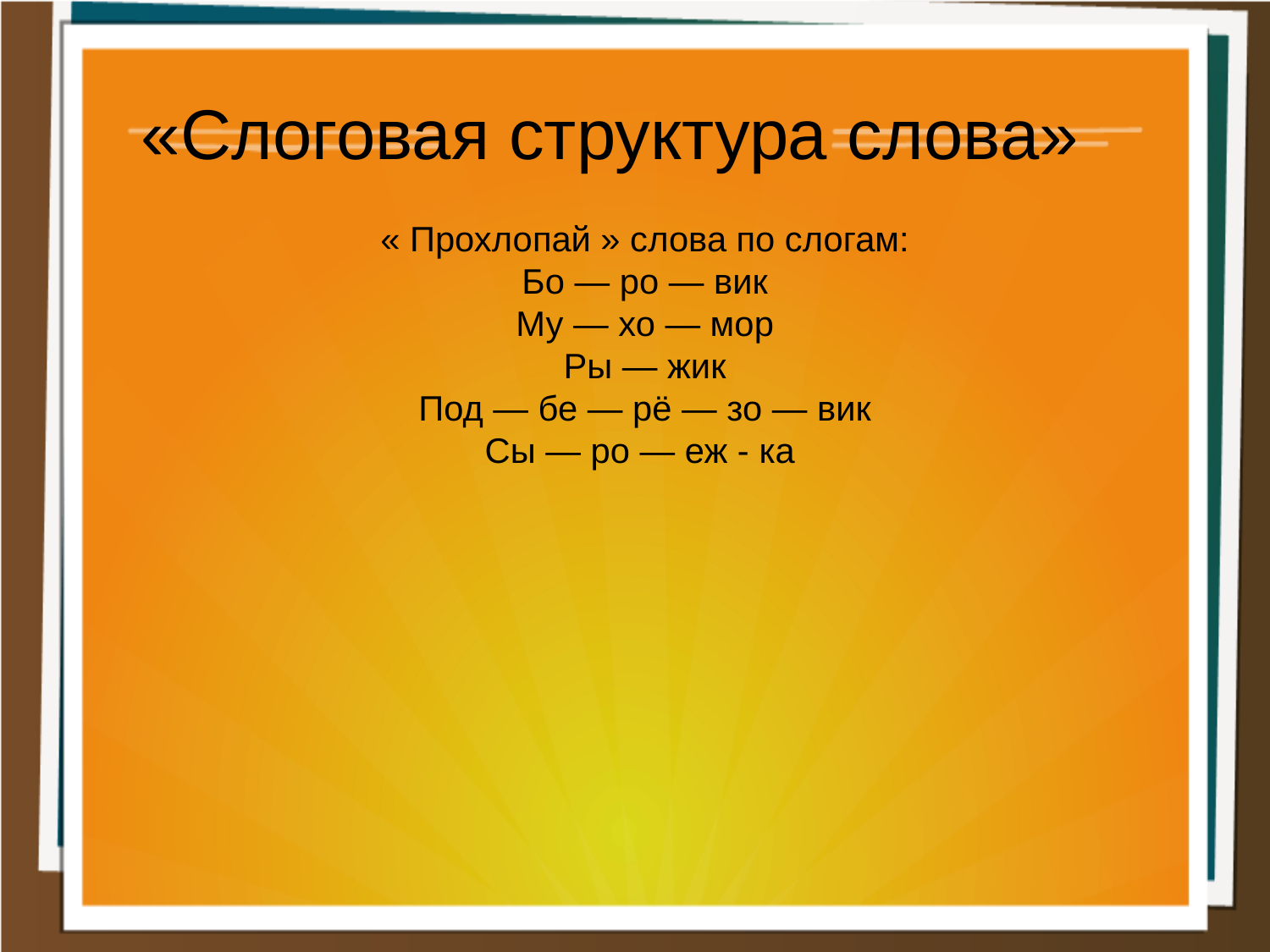

«Слоговая структура слова»
« Прохлопай » слова по слогам:
Бо — ро — вик
Му — хо — мор
Ры — жик
Под — бе — рё — зо — вик
Сы — ро — еж - ка